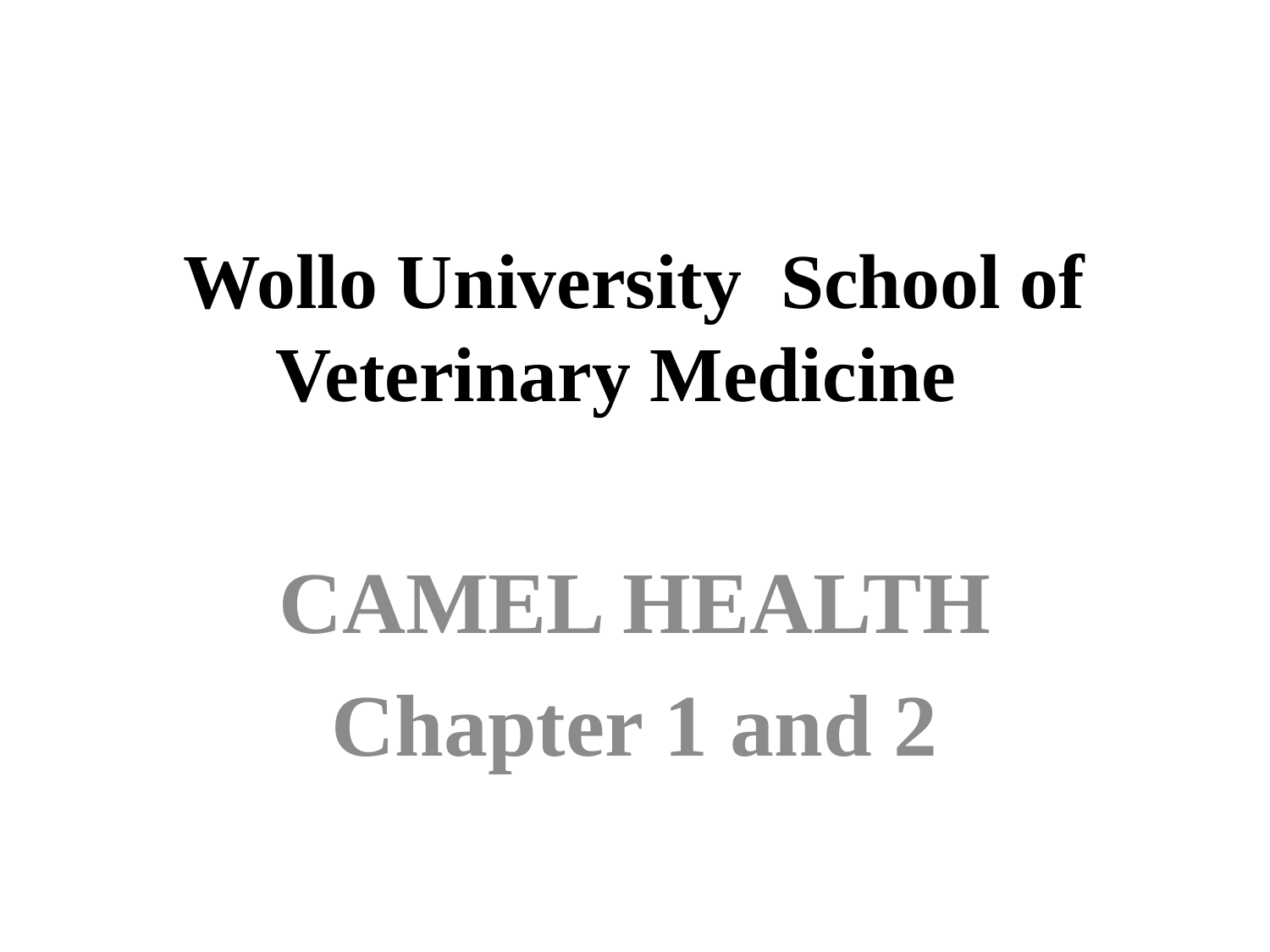

# Wollo University  School of Veterinary Medicine
CAMEL HEALTH
Chapter 1 and 2